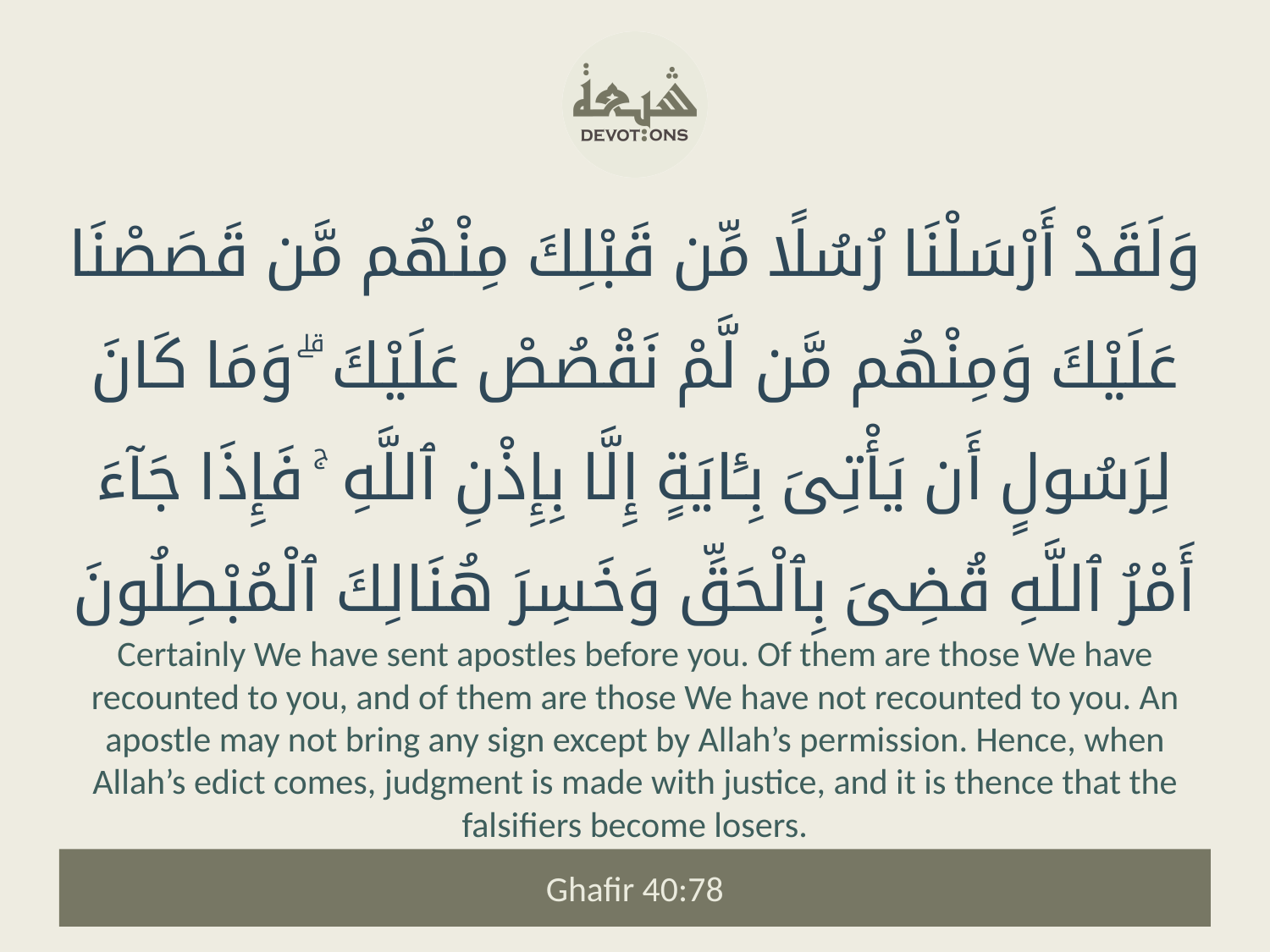

وَلَقَدْ أَرْسَلْنَا رُسُلًا مِّن قَبْلِكَ مِنْهُم مَّن قَصَصْنَا عَلَيْكَ وَمِنْهُم مَّن لَّمْ نَقْصُصْ عَلَيْكَ ۗ وَمَا كَانَ لِرَسُولٍ أَن يَأْتِىَ بِـَٔايَةٍ إِلَّا بِإِذْنِ ٱللَّهِ ۚ فَإِذَا جَآءَ أَمْرُ ٱللَّهِ قُضِىَ بِٱلْحَقِّ وَخَسِرَ هُنَالِكَ ٱلْمُبْطِلُونَ
Certainly We have sent apostles before you. Of them are those We have recounted to you, and of them are those We have not recounted to you. An apostle may not bring any sign except by Allah’s permission. Hence, when Allah’s edict comes, judgment is made with justice, and it is thence that the falsifiers become losers.
Ghafir 40:78